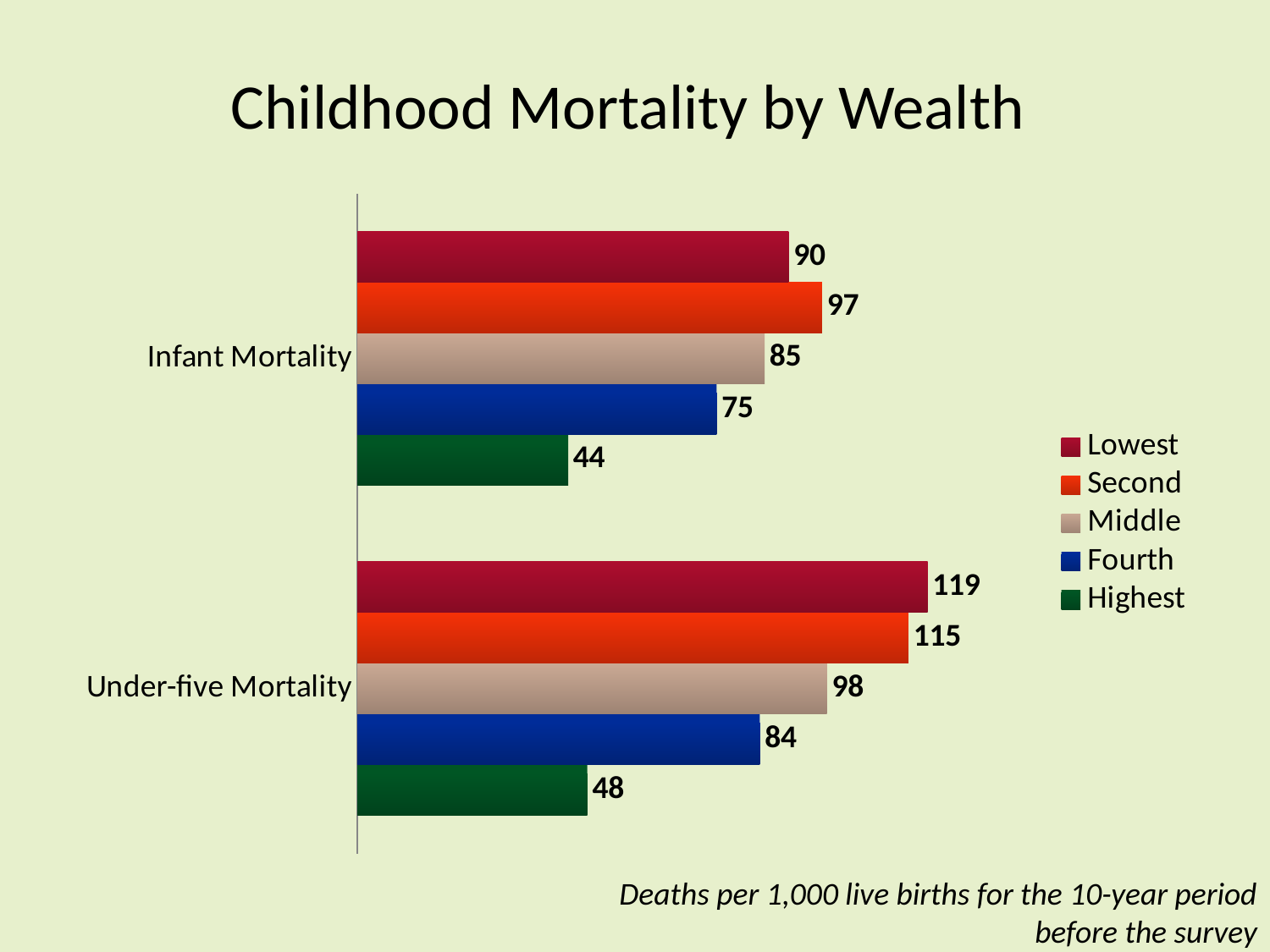

# Childhood Mortality by Wealth

### Chart

| Category | Highest | Fourth | Middle | Second | Lowest |
|---|---|---|---|---|---|
| Under-five Mortality | 48.0 | 84.0 | 98.0 | 115.0 | 119.0 |
| Infant Mortality | 44.0 | 75.0 | 85.0 | 97.0 | 90.0 |
Deaths per 1,000 live births for the 10-year period before the survey